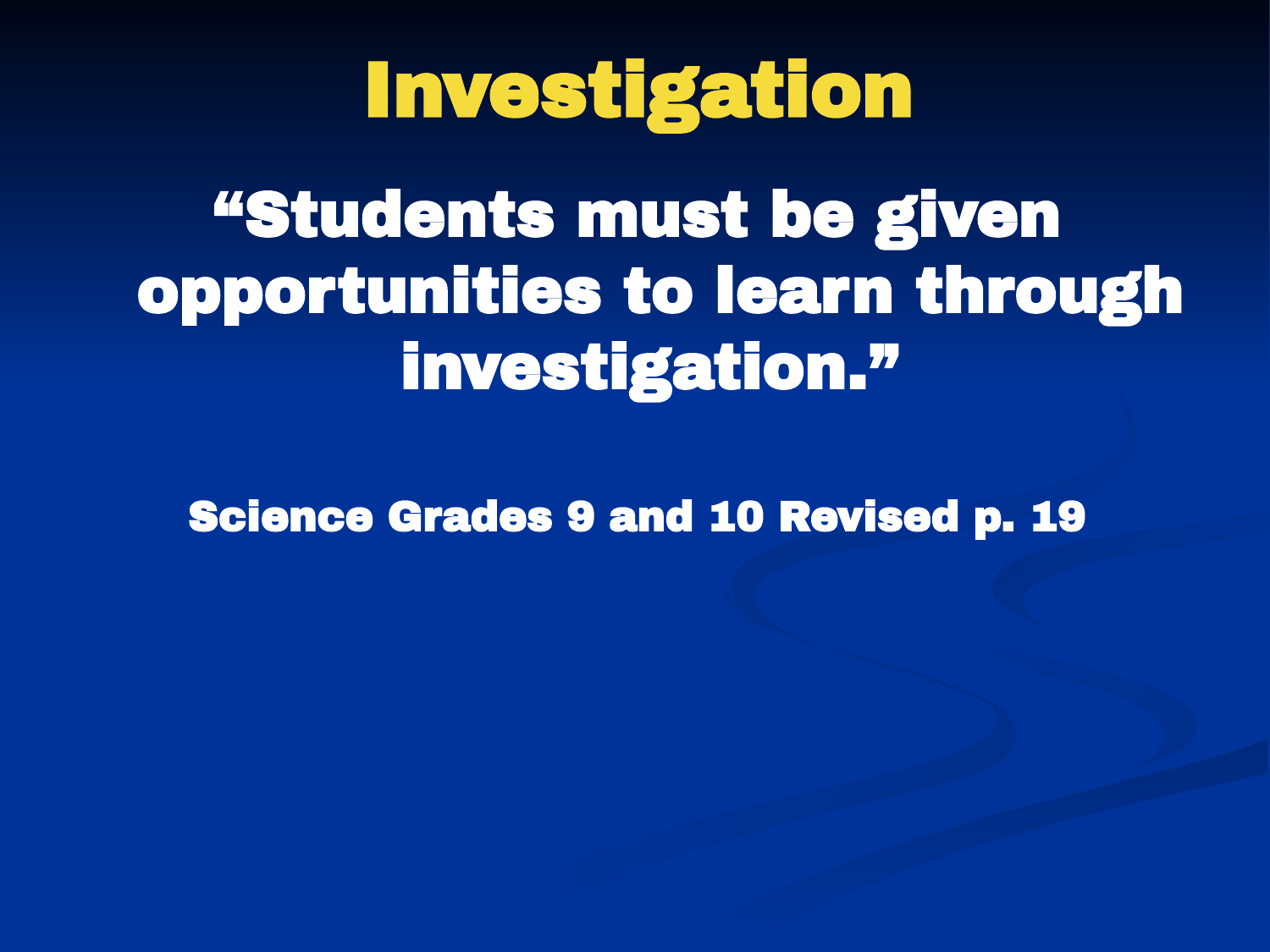

# Investigation
“Students must be given opportunities to learn through investigation.”

Science Grades 9 and 10 Revised p. 19